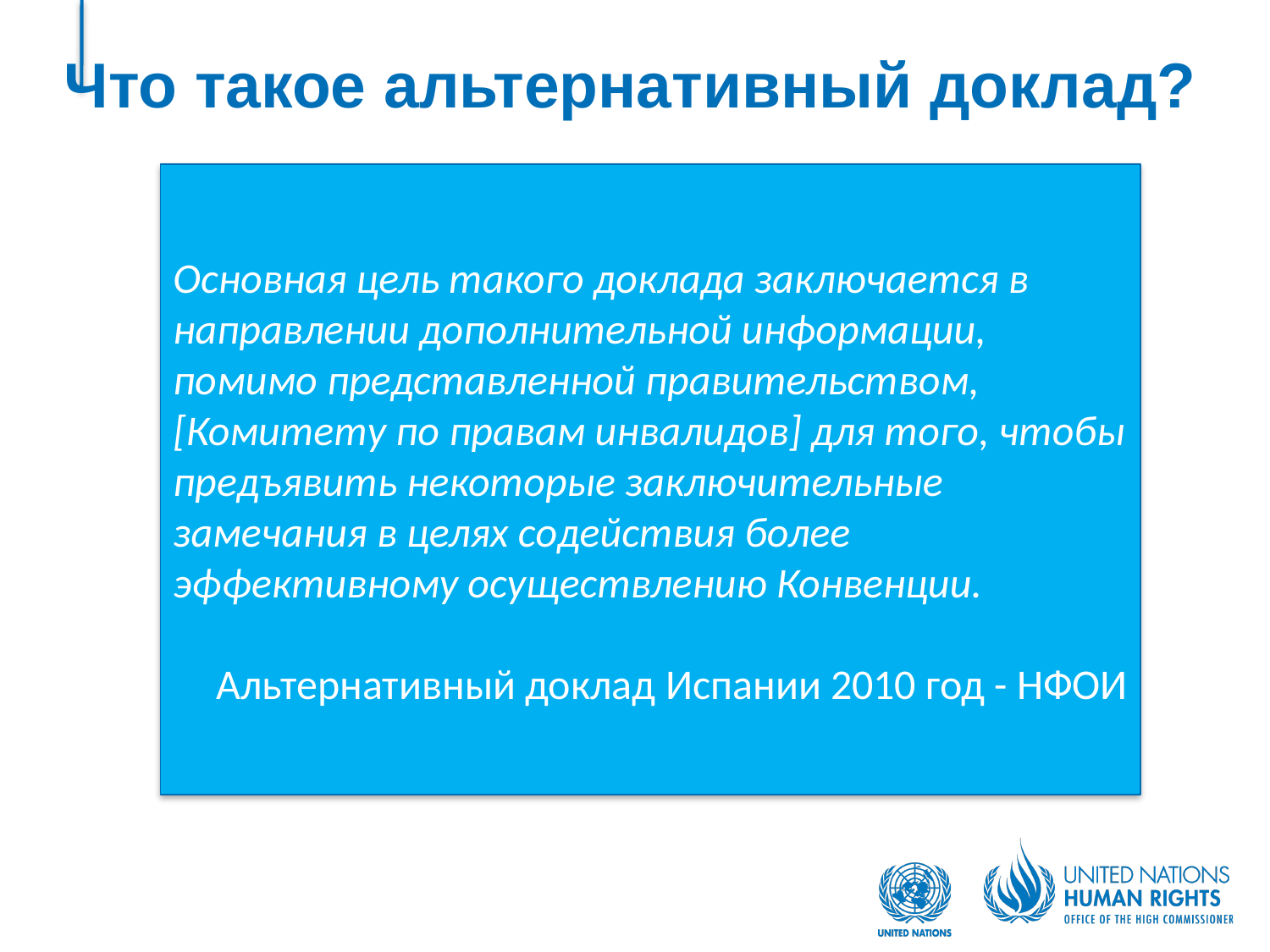

# Что такое альтернативный доклад?
Основная цель такого доклада заключается в направлении дополнительной информации, помимо представленной правительством, [Комитету по правам инвалидов] для того, чтобы предъявить некоторые заключительные замечания в целях содействия более эффективному осуществлению Конвенции.

Альтернативный доклад Испании 2010 год - НФОИ